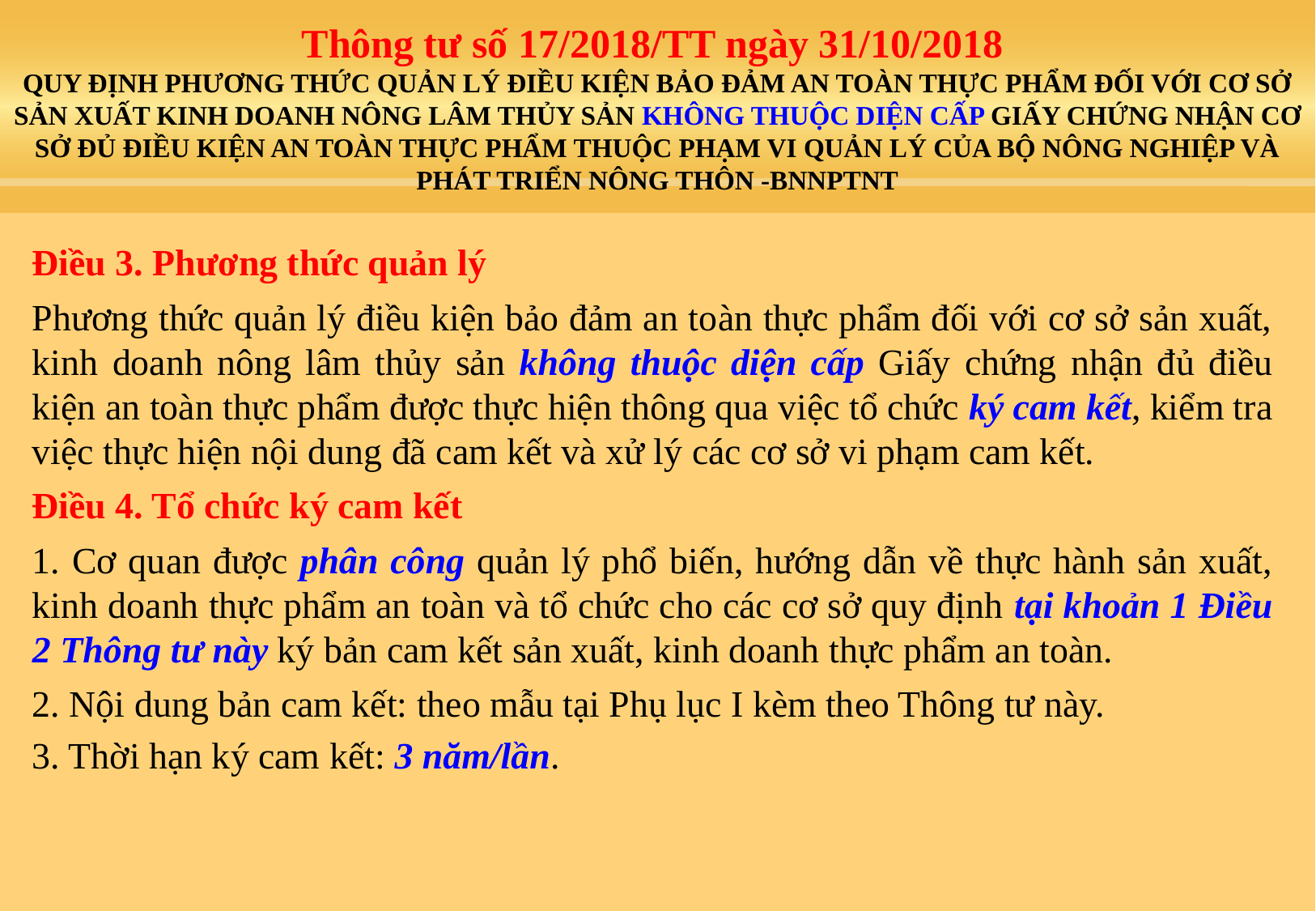

# Thông tư số 17/2018/TT ngày 31/10/2018 QUY ĐỊNH PHƯƠNG THỨC QUẢN LÝ ĐIỀU KIỆN BẢO ĐẢM AN TOÀN THỰC PHẨM ĐỐI VỚI CƠ SỞ SẢN XUẤT KINH DOANH NÔNG LÂM THỦY SẢN KHÔNG THUỘC DIỆN CẤP GIẤY CHỨNG NHẬN CƠ SỞ ĐỦ ĐIỀU KIỆN AN TOÀN THỰC PHẨM THUỘC PHẠM VI QUẢN LÝ CỦA BỘ NÔNG NGHIỆP VÀ PHÁT TRIỂN NÔNG THÔN -BNNPTNT
Điều 3. Phương thức quản lý
Phương thức quản lý điều kiện bảo đảm an toàn thực phẩm đối với cơ sở sản xuất, kinh doanh nông lâm thủy sản không thuộc diện cấp Giấy chứng nhận đủ điều kiện an toàn thực phẩm được thực hiện thông qua việc tổ chức ký cam kết, kiểm tra việc thực hiện nội dung đã cam kết và xử lý các cơ sở vi phạm cam kết.
Điều 4. Tổ chức ký cam kết
1. Cơ quan được phân công quản lý phổ biến, hướng dẫn về thực hành sản xuất, kinh doanh thực phẩm an toàn và tổ chức cho các cơ sở quy định tại khoản 1 Điều 2 Thông tư này ký bản cam kết sản xuất, kinh doanh thực phẩm an toàn.
2. Nội dung bản cam kết: theo mẫu tại Phụ lục I kèm theo Thông tư này.
3. Thời hạn ký cam kết: 3 năm/lần.